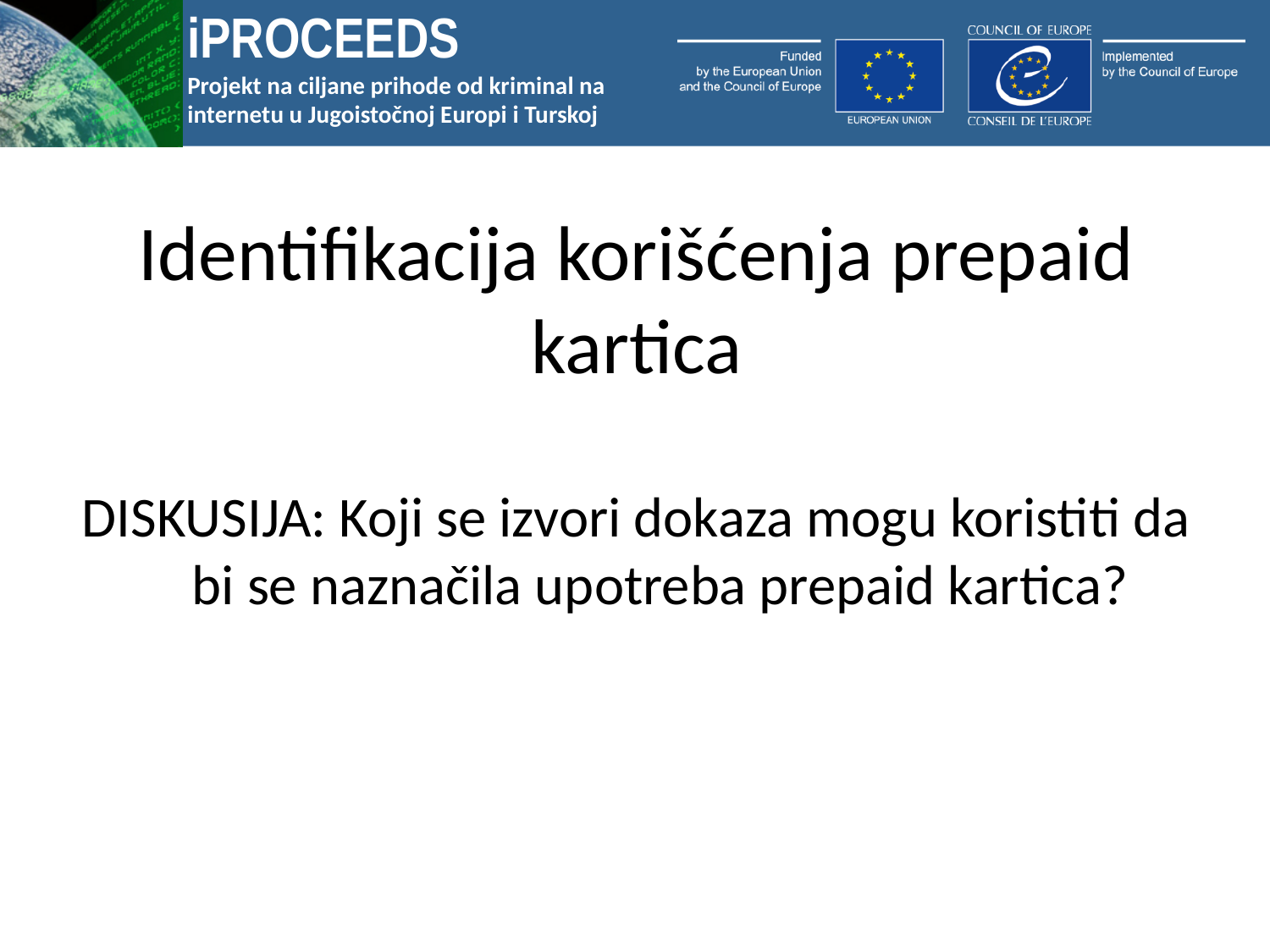

# Identifikacija korišćenja prepaid kartica

DISKUSIJA: Koji se izvori dokaza mogu koristiti da bi se naznačila upotreba prepaid kartica?